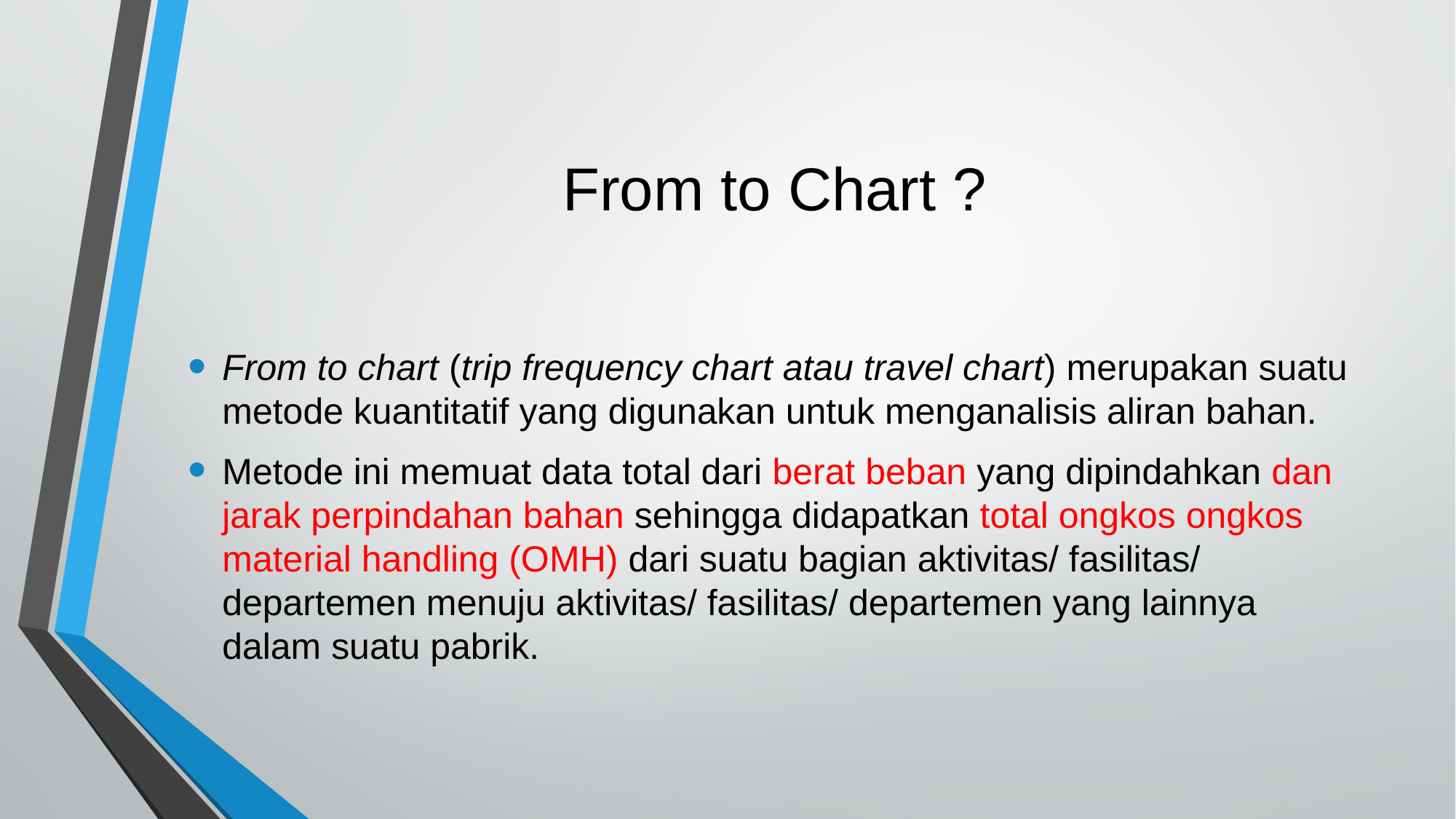

# From to Chart ?
From to chart (trip frequency chart atau travel chart) merupakan suatu metode kuantitatif yang digunakan untuk menganalisis aliran bahan.
Metode ini memuat data total dari berat beban yang dipindahkan dan jarak perpindahan bahan sehingga didapatkan total ongkos ongkos material handling (OMH) dari suatu bagian aktivitas/ fasilitas/ departemen menuju aktivitas/ fasilitas/ departemen yang lainnya dalam suatu pabrik.